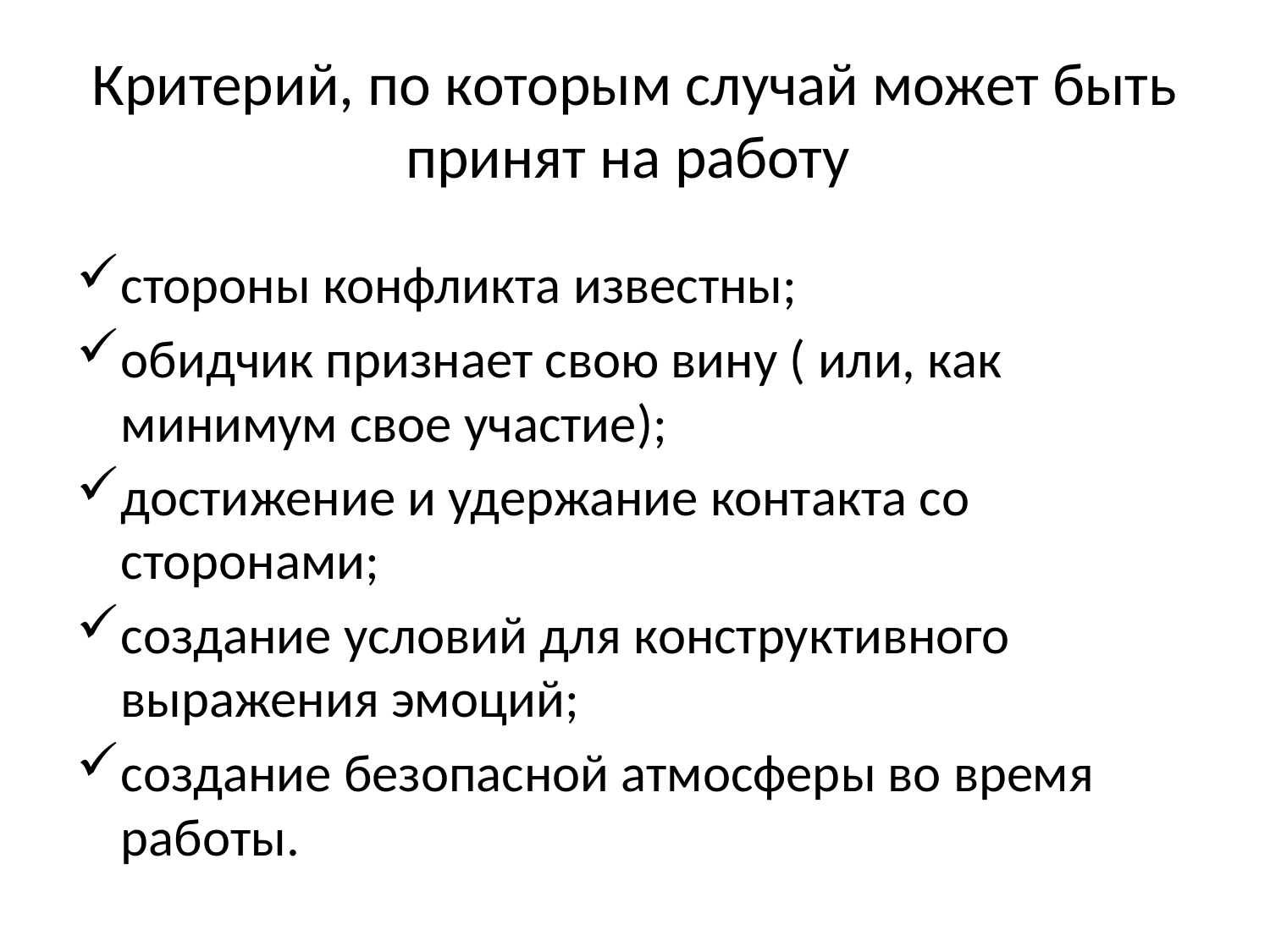

# Критерий, по которым случай может быть принят на работу
стороны конфликта известны;
обидчик признает свою вину ( или, как минимум свое участие);
достижение и удержание контакта со сторонами;
создание условий для конструктивного выражения эмоций;
создание безопасной атмосферы во время работы.